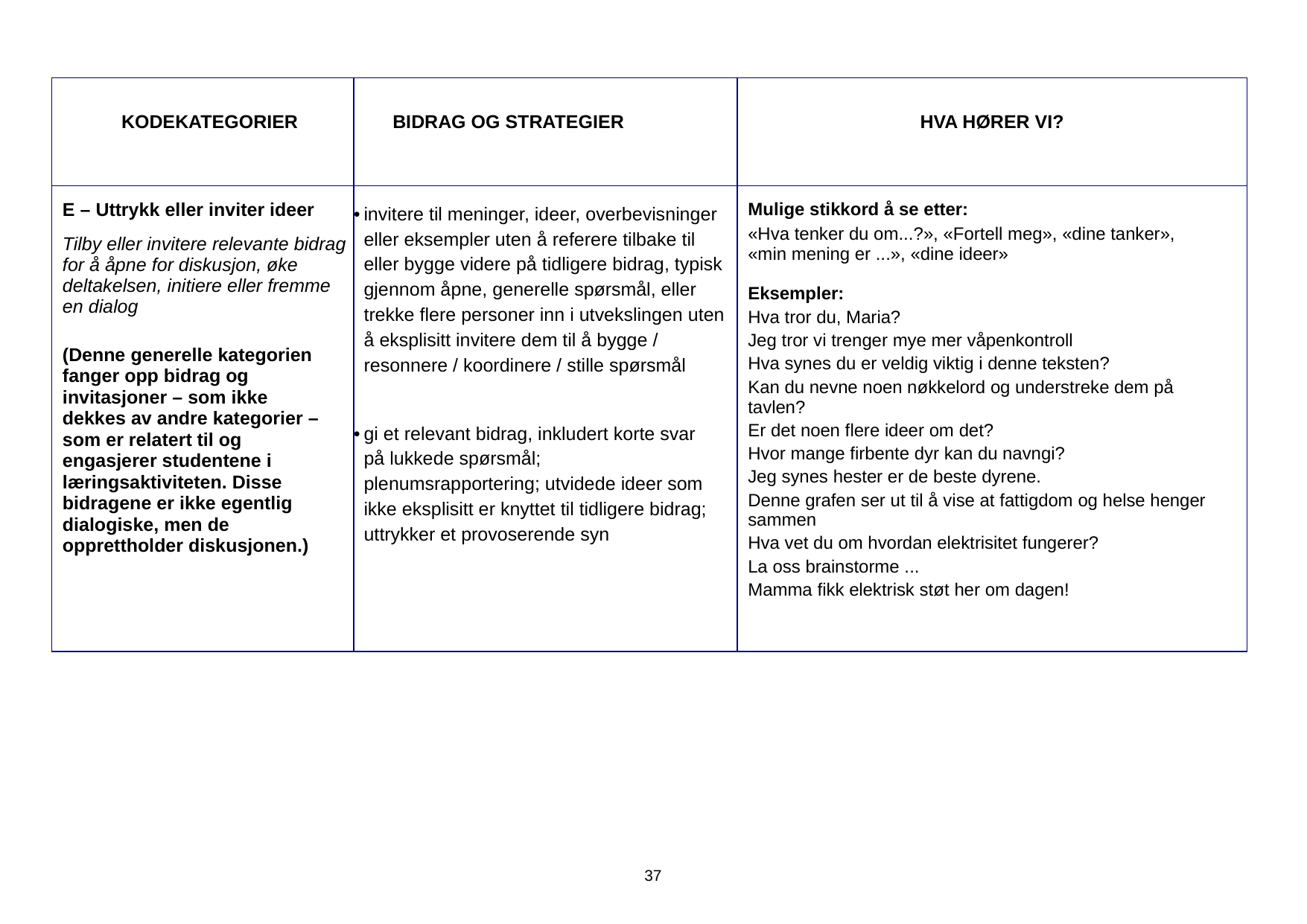

| KODEKATEGORIER | BIDRAG OG STRATEGIER | HVA HØRER VI? |
| --- | --- | --- |
| E – Uttrykk eller inviter ideer Tilby eller invitere relevante bidrag for å åpne for diskusjon, øke deltakelsen, initiere eller fremme en dialog (Denne generelle kategorien fanger opp bidrag og invitasjoner – som ikke dekkes av andre kategorier – som er relatert til og engasjerer studentene i læringsaktiviteten. Disse bidragene er ikke egentlig dialogiske, men de opprettholder diskusjonen.) | invitere til meninger, ideer, overbevisninger eller eksempler uten å referere tilbake til eller bygge videre på tidligere bidrag, typisk gjennom åpne, generelle spørsmål, eller trekke flere personer inn i utvekslingen uten å eksplisitt invitere dem til å bygge / resonnere / koordinere / stille spørsmål gi et relevant bidrag, inkludert korte svar på lukkede spørsmål; plenumsrapportering; utvidede ideer som ikke eksplisitt er knyttet til tidligere bidrag; uttrykker et provoserende syn | Mulige stikkord å se etter: «Hva tenker du om...?», «Fortell meg», «dine tanker», «min mening er ...», «dine ideer» Eksempler: Hva tror du, Maria? Jeg tror vi trenger mye mer våpenkontroll Hva synes du er veldig viktig i denne teksten? Kan du nevne noen nøkkelord og understreke dem på tavlen? Er det noen flere ideer om det? Hvor mange firbente dyr kan du navngi? Jeg synes hester er de beste dyrene. Denne grafen ser ut til å vise at fattigdom og helse henger sammen Hva vet du om hvordan elektrisitet fungerer? La oss brainstorme ... Mamma fikk elektrisk støt her om dagen! |
37